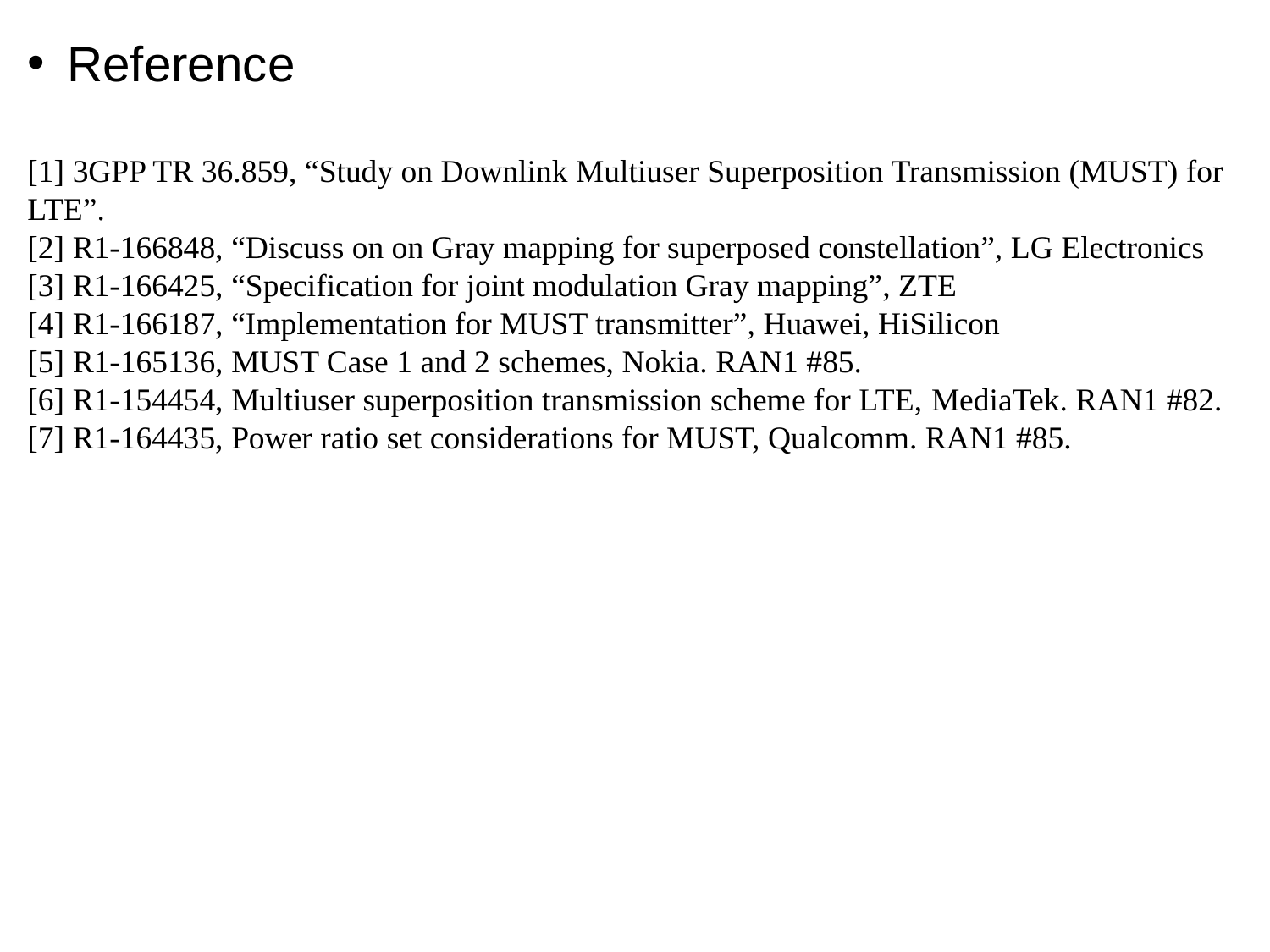

Reference

[1] 3GPP TR 36.859, “Study on Downlink Multiuser Superposition Transmission (MUST) for LTE”.
[2] R1-166848, “Discuss on on Gray mapping for superposed constellation”, LG Electronics
[3] R1-166425, “Specification for joint modulation Gray mapping”, ZTE
[4] R1-166187, “Implementation for MUST transmitter”, Huawei, HiSilicon
[5] R1-165136, MUST Case 1 and 2 schemes, Nokia. RAN1 #85.
[6] R1-154454, Multiuser superposition transmission scheme for LTE, MediaTek. RAN1 #82.
[7] R1-164435, Power ratio set considerations for MUST, Qualcomm. RAN1 #85.